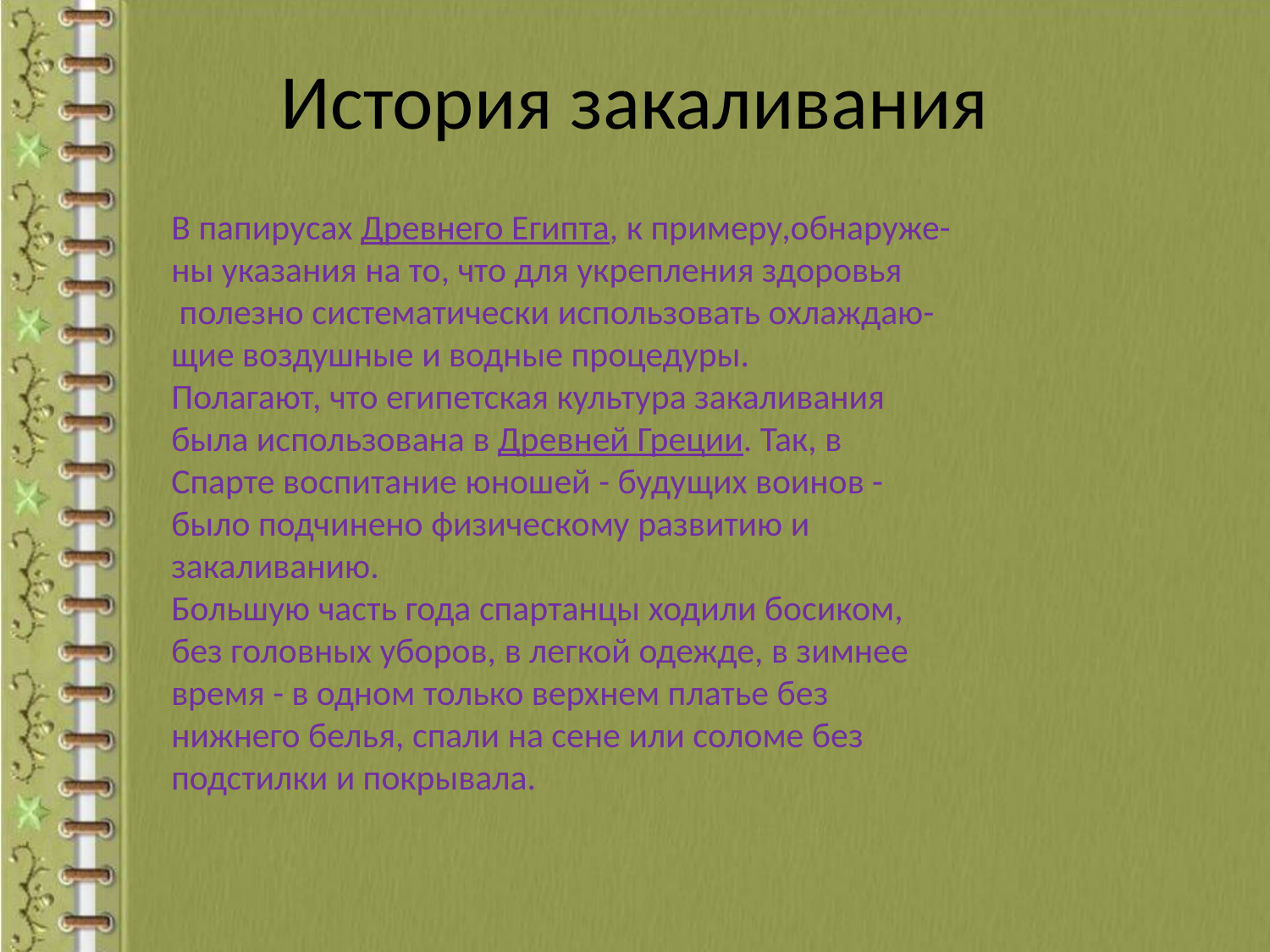

# История закаливания
В папирусах Древнего Египта, к примеру,обнаруже-ны указания на то, что для укрепления здоровья
 полезно систематически использовать охлаждаю-щие воздушные и водные процедуры.
Полагают, что египетская культура закаливания была использована в Древней Греции. Так, в Спарте воспитание юношей - будущих воинов -было подчинено физическому развитию и закаливанию.
Большую часть года спартанцы ходили босиком, без головных уборов, в легкой одежде, в зимнее время - в одном только верхнем платье без нижнего белья, спали на сене или соломе без подстилки и покрывала.